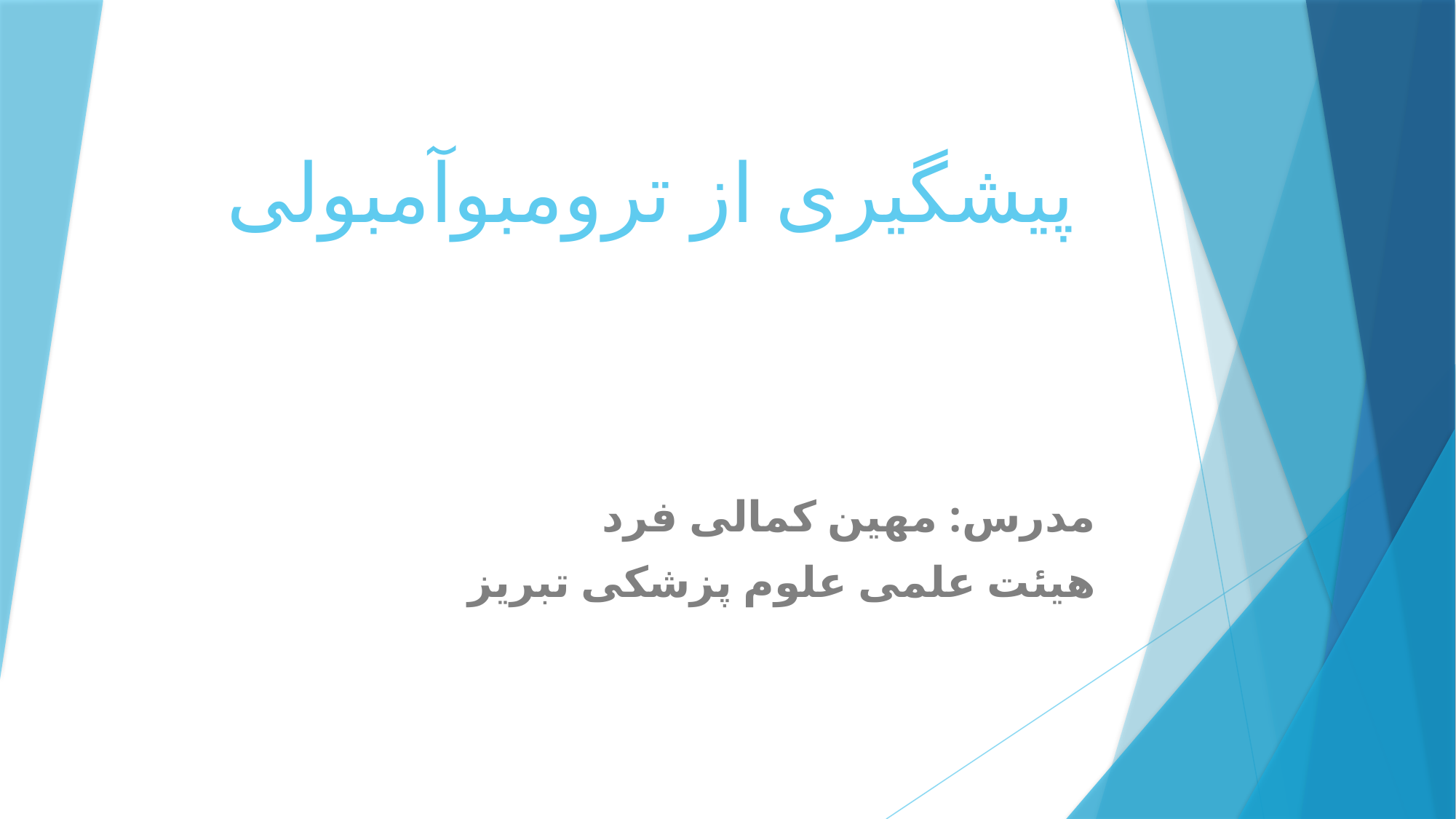

# پیشگیری از ترومبوآمبولی
مدرس: مهین کمالی فرد
هیئت علمی علوم پزشکی تبریز